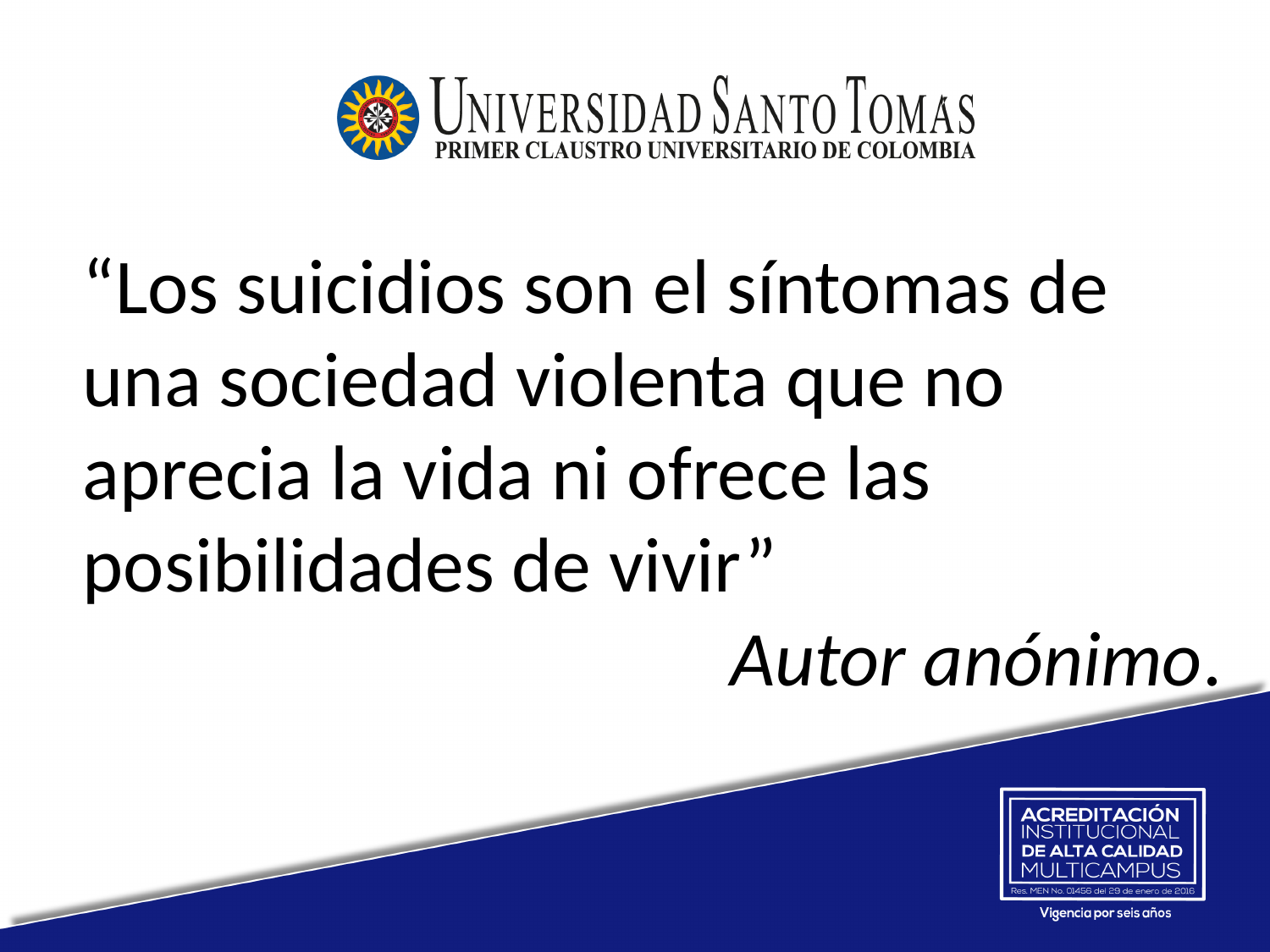

“Los suicidios son el síntomas de una sociedad violenta que no aprecia la vida ni ofrece las posibilidades de vivir”
Autor anónimo.